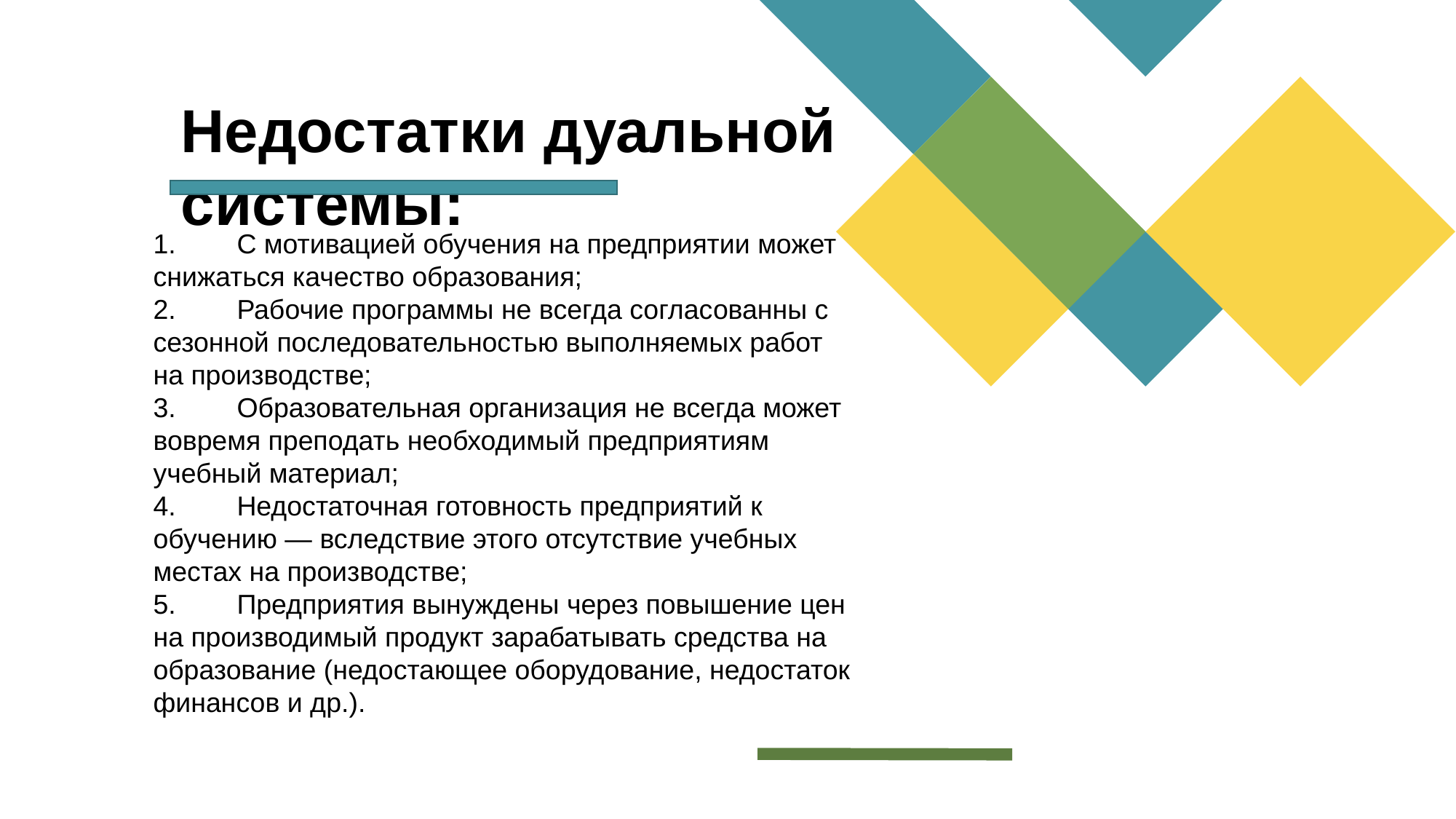

Недостатки дуальной системы:

1.        С мотивацией обучения на предприятии может снижаться качество образования;
2.        Рабочие программы не всегда согласованны с сезонной последовательностью выполняемых работ на производстве;
3.        Образовательная организация не всегда может вовремя преподать необходимый предприятиям учебный материал;
4.        Недостаточная готовность предприятий к обучению — вследствие этого отсутствие учебных местах на производстве;
5.        Предприятия вынуждены через повышение цен на производимый продукт зарабатывать средства на образование (недостающее оборудование, недостаток финансов и др.).